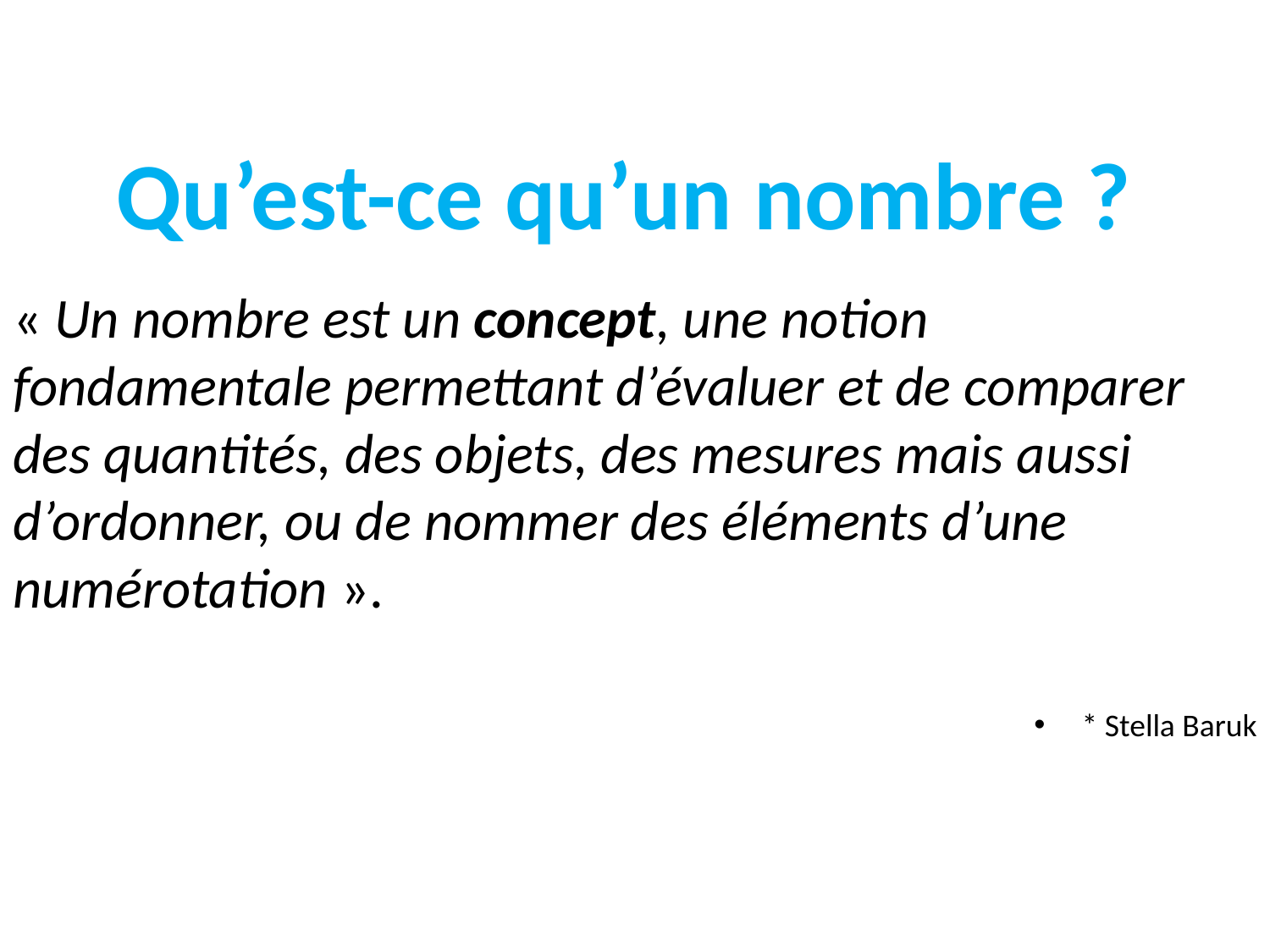

# Qu’est-ce qu’un nombre ?
« Un nombre est un concept, une notion fondamentale permettant d’évaluer et de comparer des quantités, des objets, des mesures mais aussi d’ordonner, ou de nommer des éléments d’une numérotation ».

* Stella Baruk